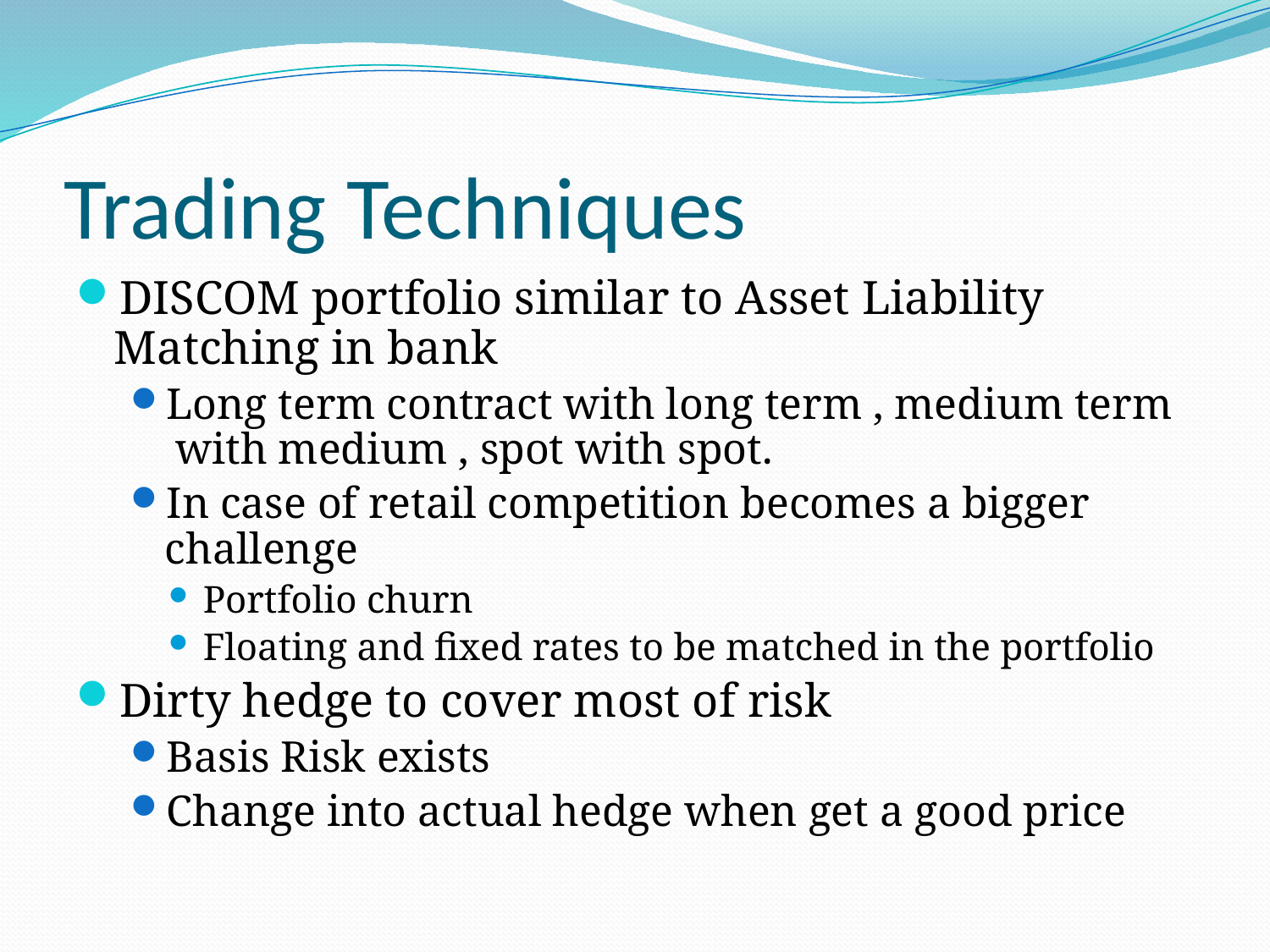

# Trading Techniques
DISCOM portfolio similar to Asset Liability Matching in bank
Long term contract with long term , medium term   with medium , spot with spot.
In case of retail competition becomes a bigger challenge
Portfolio churn
Floating and fixed rates to be matched in the portfolio
Dirty hedge to cover most of risk
Basis Risk exists
Change into actual hedge when get a good price